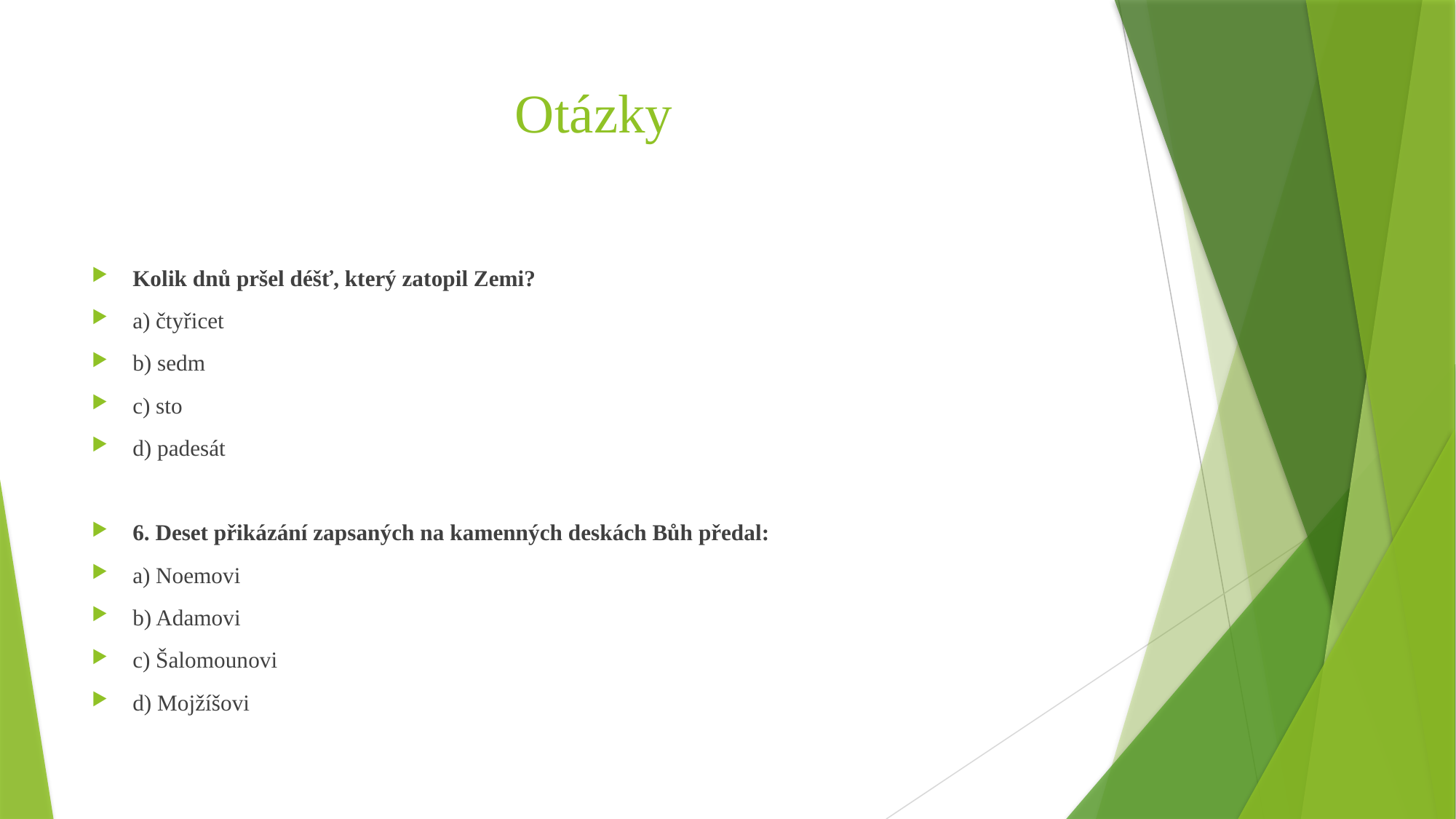

# Otázky
Kolik dnů pršel déšť, který zatopil Zemi?
a) čtyřicet
b) sedm
c) sto
d) padesát

6. Deset přikázání zapsaných na kamenných deskách Bůh předal:
a) Noemovi
b) Adamovi
c) Šalomounovi
d) Mojžíšovi